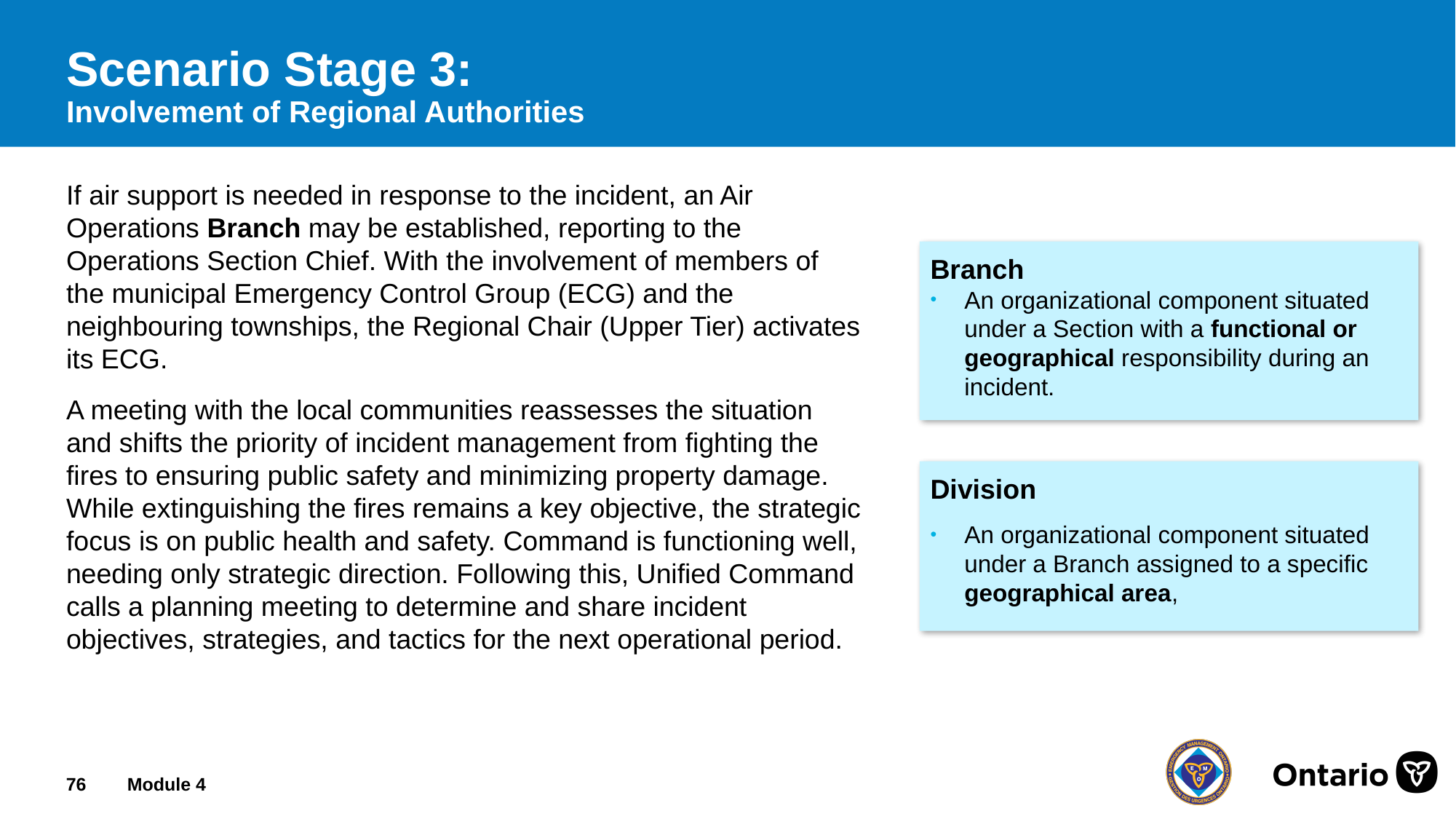

# Scenario Stage 3: Involvement of Regional Authorities
If air support is needed in response to the incident, an Air Operations Branch may be established, reporting to the Operations Section Chief. With the involvement of members of the municipal Emergency Control Group (ECG) and the neighbouring townships, the Regional Chair (Upper Tier) activates its ECG.
A meeting with the local communities reassesses the situation and shifts the priority of incident management from fighting the fires to ensuring public safety and minimizing property damage. While extinguishing the fires remains a key objective, the strategic focus is on public health and safety. Command is functioning well, needing only strategic direction. Following this, Unified Command calls a planning meeting to determine and share incident objectives, strategies, and tactics for the next operational period.
Branch
An organizational component situated under a Section with a functional or geographical responsibility during an incident.
Division
An organizational component situated under a Branch assigned to a specific geographical area,
76
Module 4